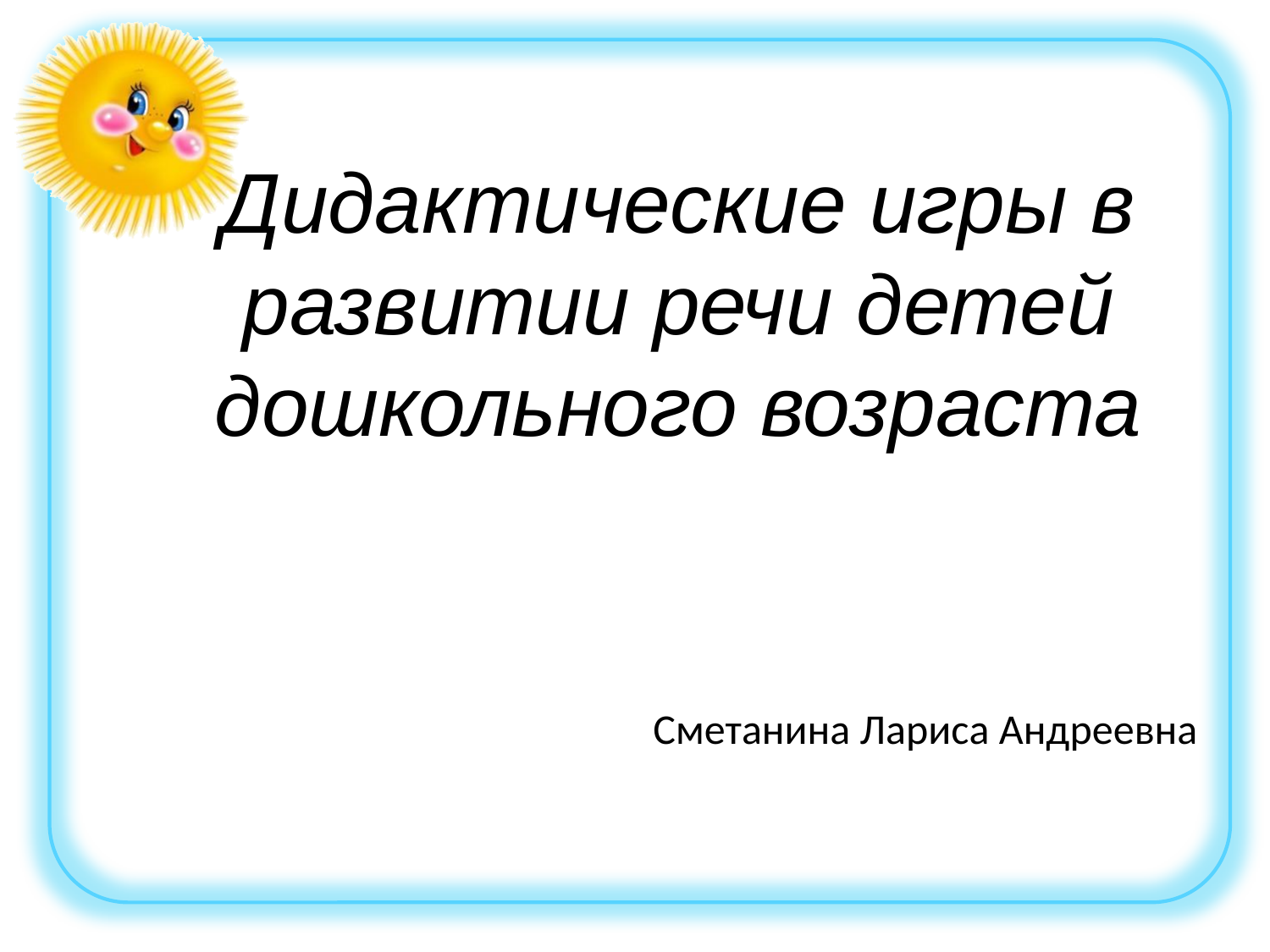

# Дидактические игры в развитии речи детей дошкольного возраста
Сметанина Лариса Андреевна